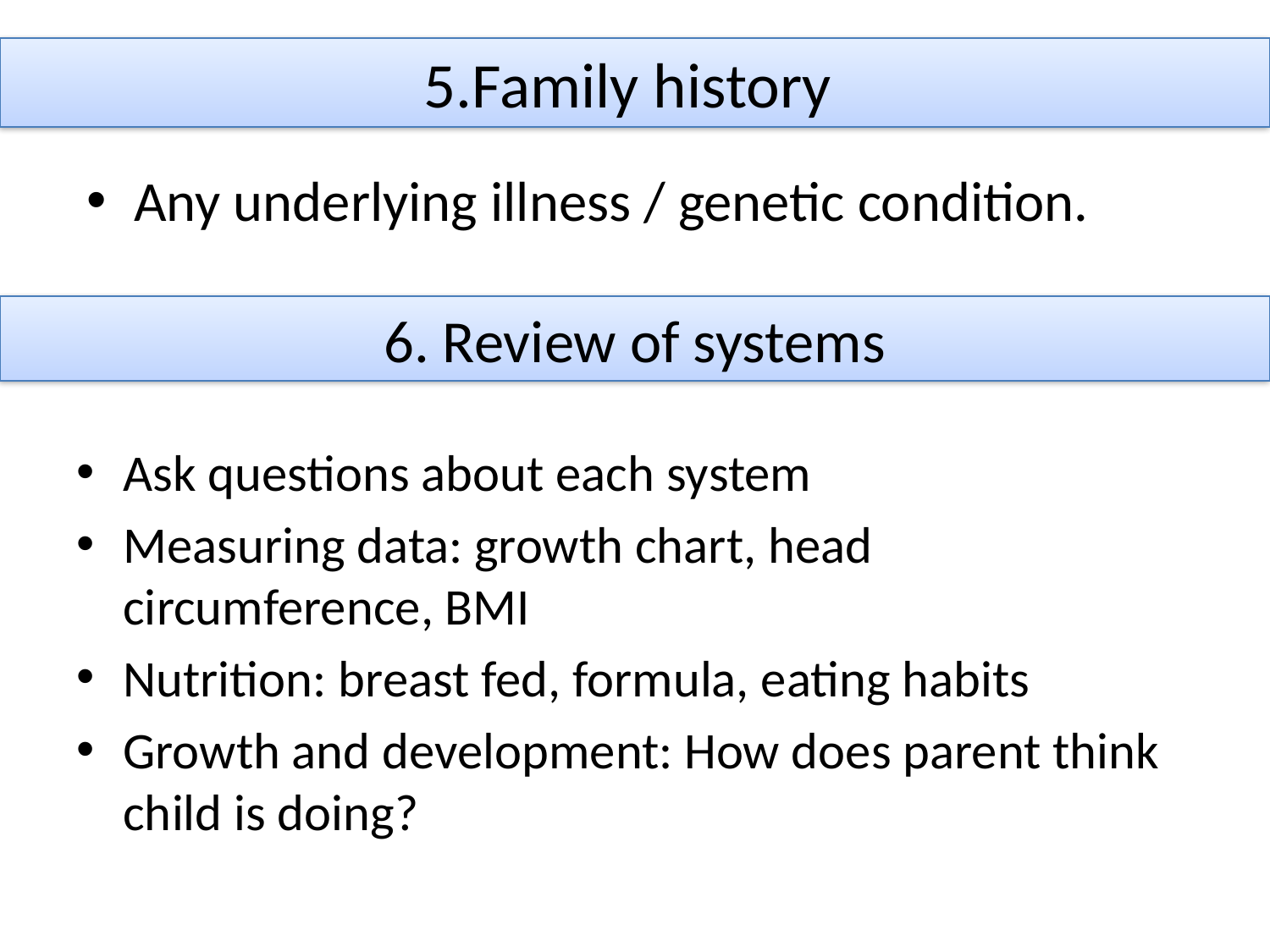

5.Family history
Any underlying illness / genetic condition.

# 6. Review of systems
Ask questions about each system
Measuring data: growth chart, head circumference, BMI
Nutrition: breast fed, formula, eating habits
Growth and development: How does parent think child is doing?